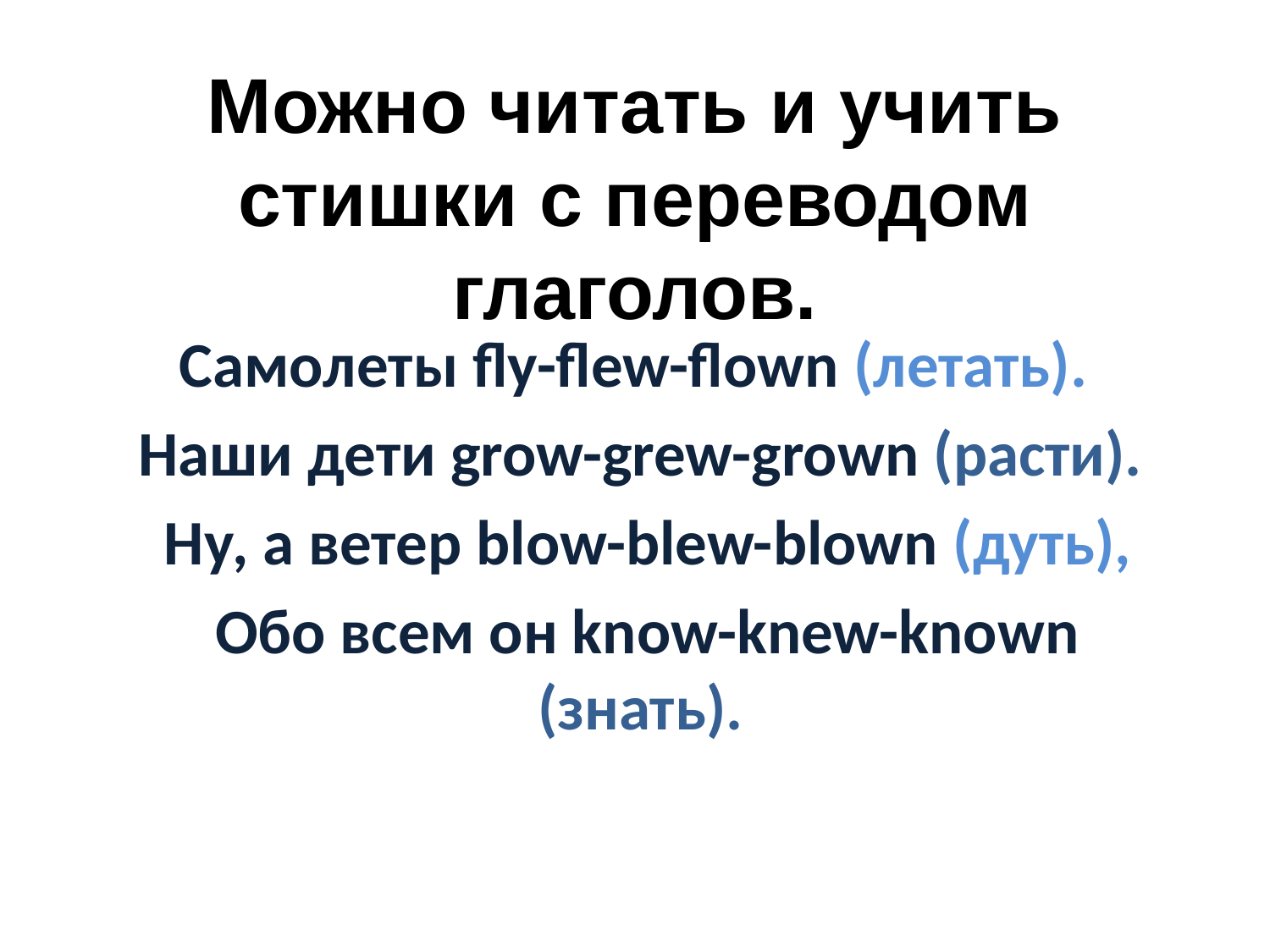

# Можно читать и учить стишки с переводом глаголов.
Самолеты fly-flew-flown (летать).
Наши дети grow-grew-grown (расти).
 Ну, а ветер blow-blew-blown (дуть),
 Обо всем он know-knew-known (знать).